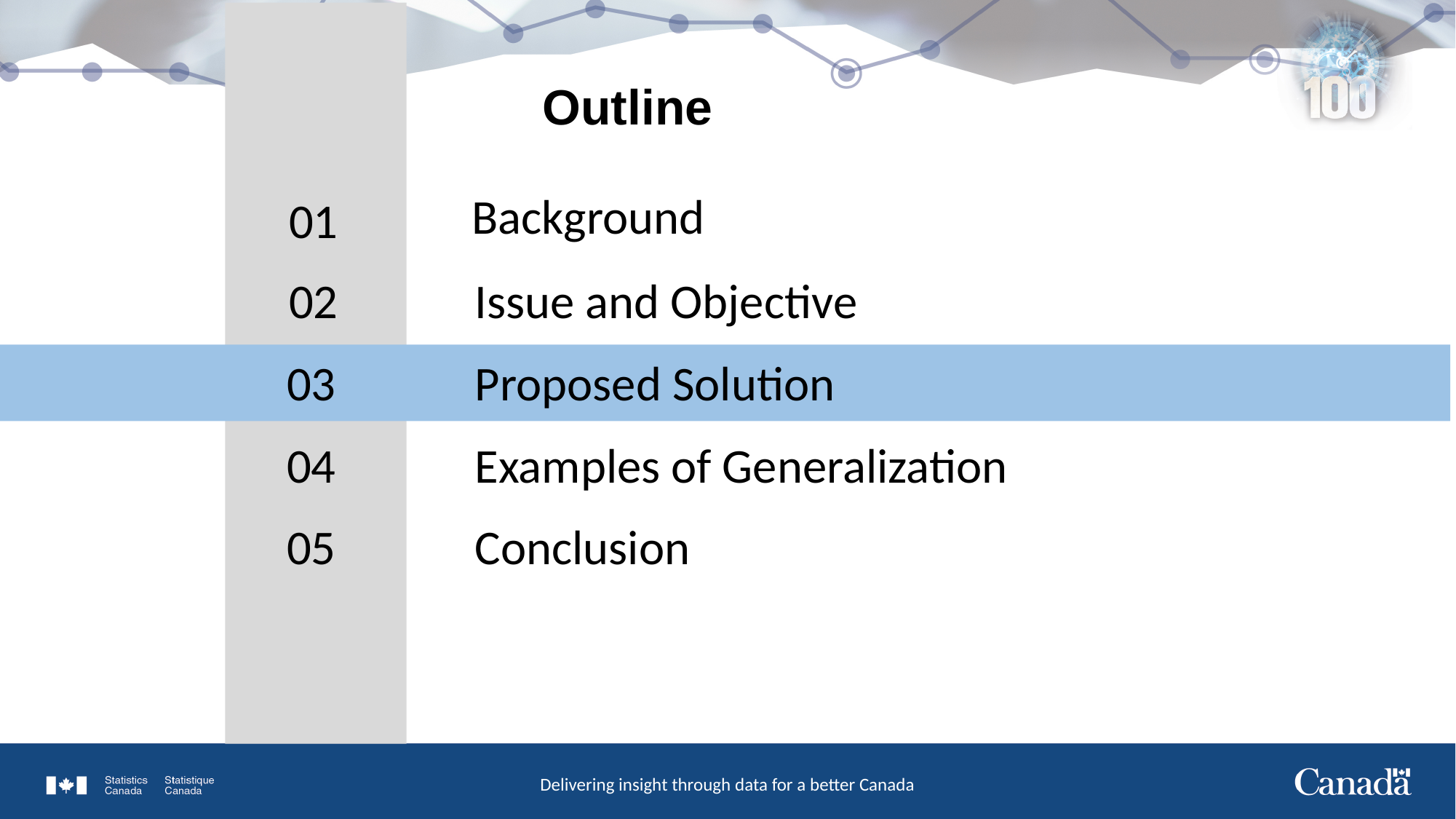

Outline
Background
01

02
Issue and Objective

03
Proposed Solution
04
Examples of Generalization
05
Conclusion